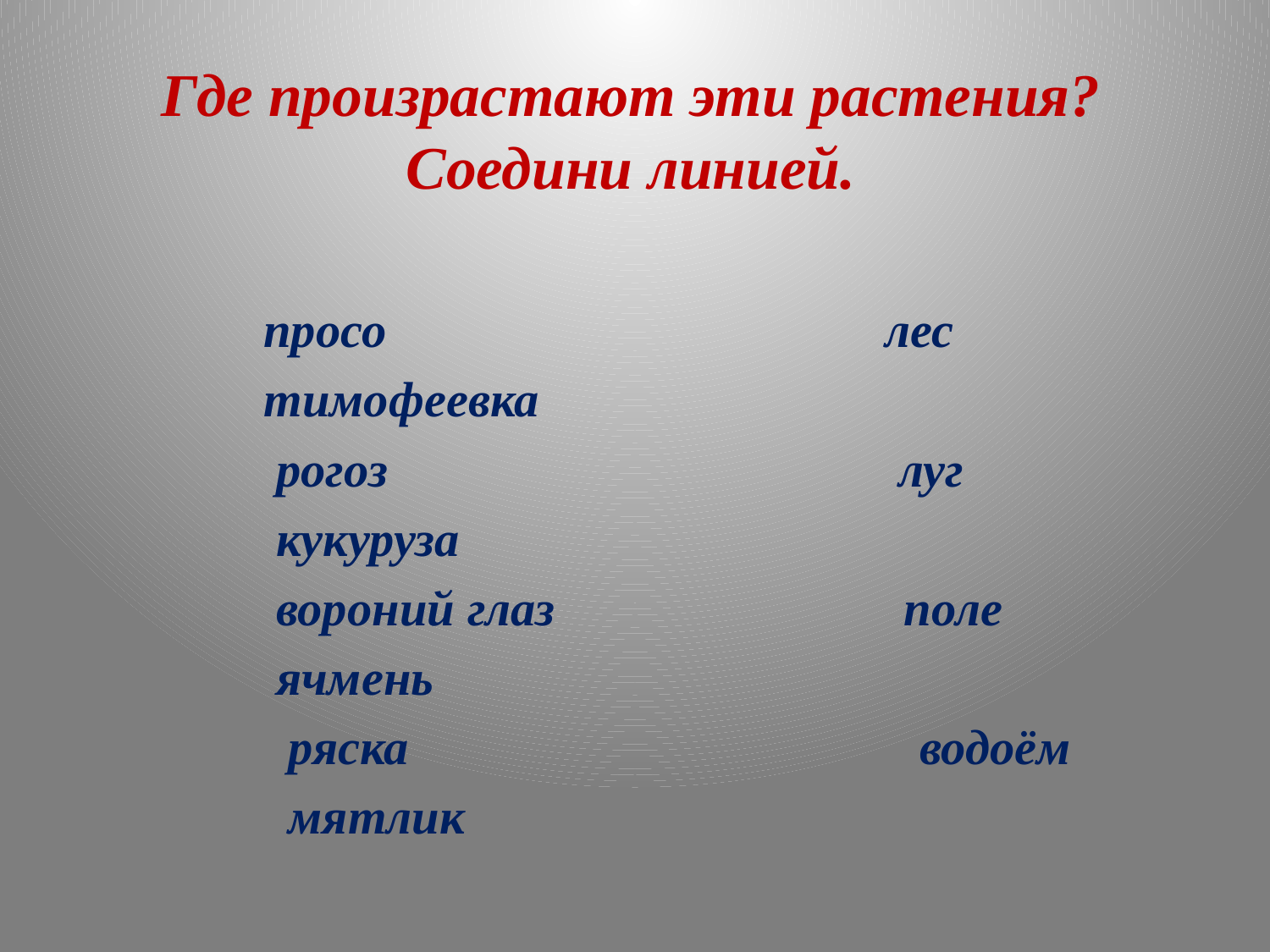

# Где произрастают эти растения? Соедини линией.

               просо                                        лес
               тимофеевка
                рогоз                                         луг
                кукуруза
                вороний глаз                            поле
                ячмень
                 ряска                                         водоём
                 мятлик